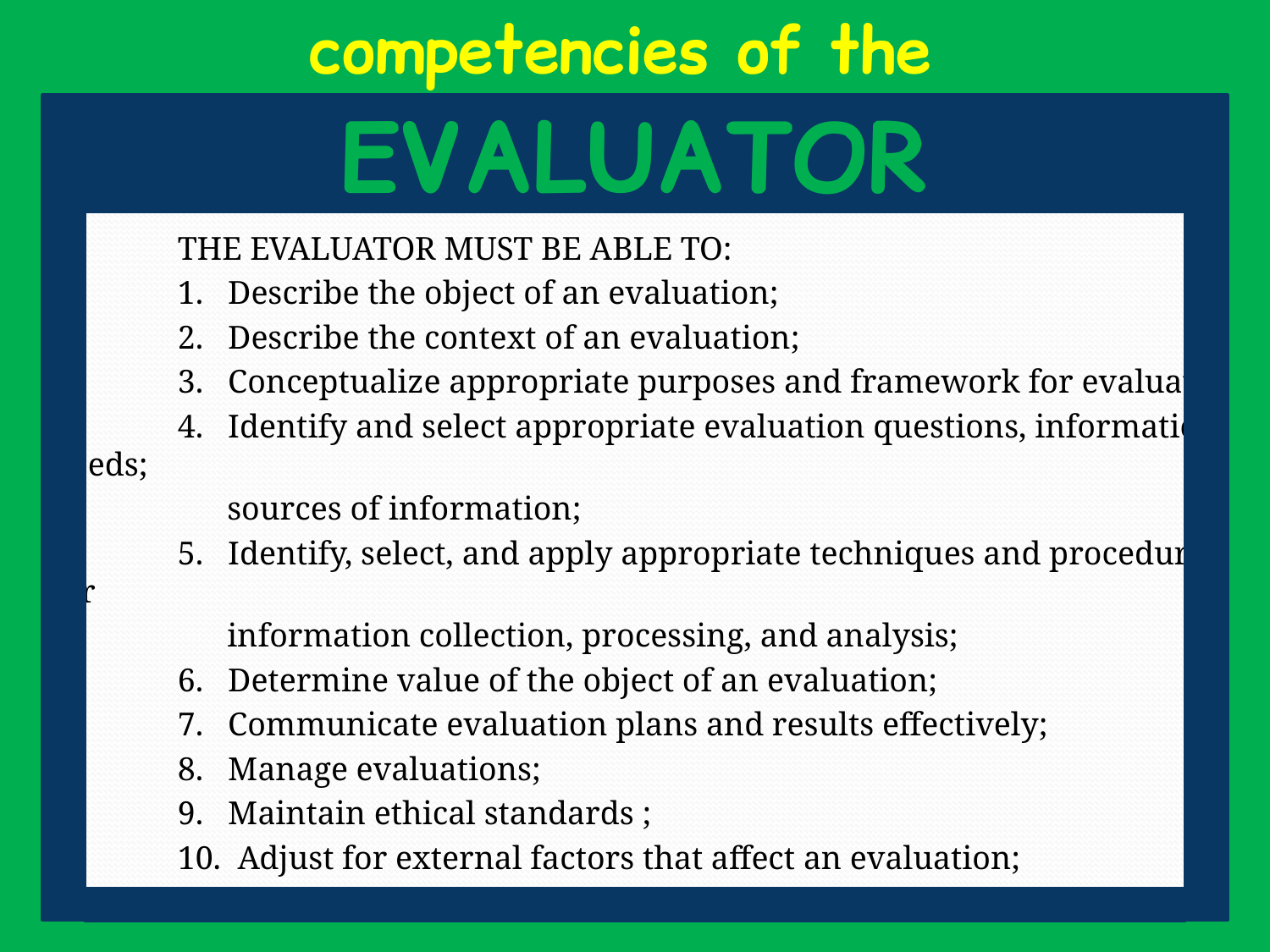

THE EVALUATOR MUST BE ABLE TO:
		1.   Describe the object of an evaluation;
		2.   Describe the context of an evaluation;
		3.   Conceptualize appropriate purposes and framework for evaluation
		4.   Identify and select appropriate evaluation questions, information needs;
		      sources of information;
		5.   Identify, select, and apply appropriate techniques and procedures for
		      information collection, processing, and analysis;
		6.   Determine value of the object of an evaluation;
		7.   Communicate evaluation plans and results effectively;
		8.   Manage evaluations;
		9.   Maintain ethical standards ;
		10.  Adjust for external factors that affect an evaluation;
		11.  Evaluate the evaluation (meta-evaluation.)

competencies of the

EVALUATOR